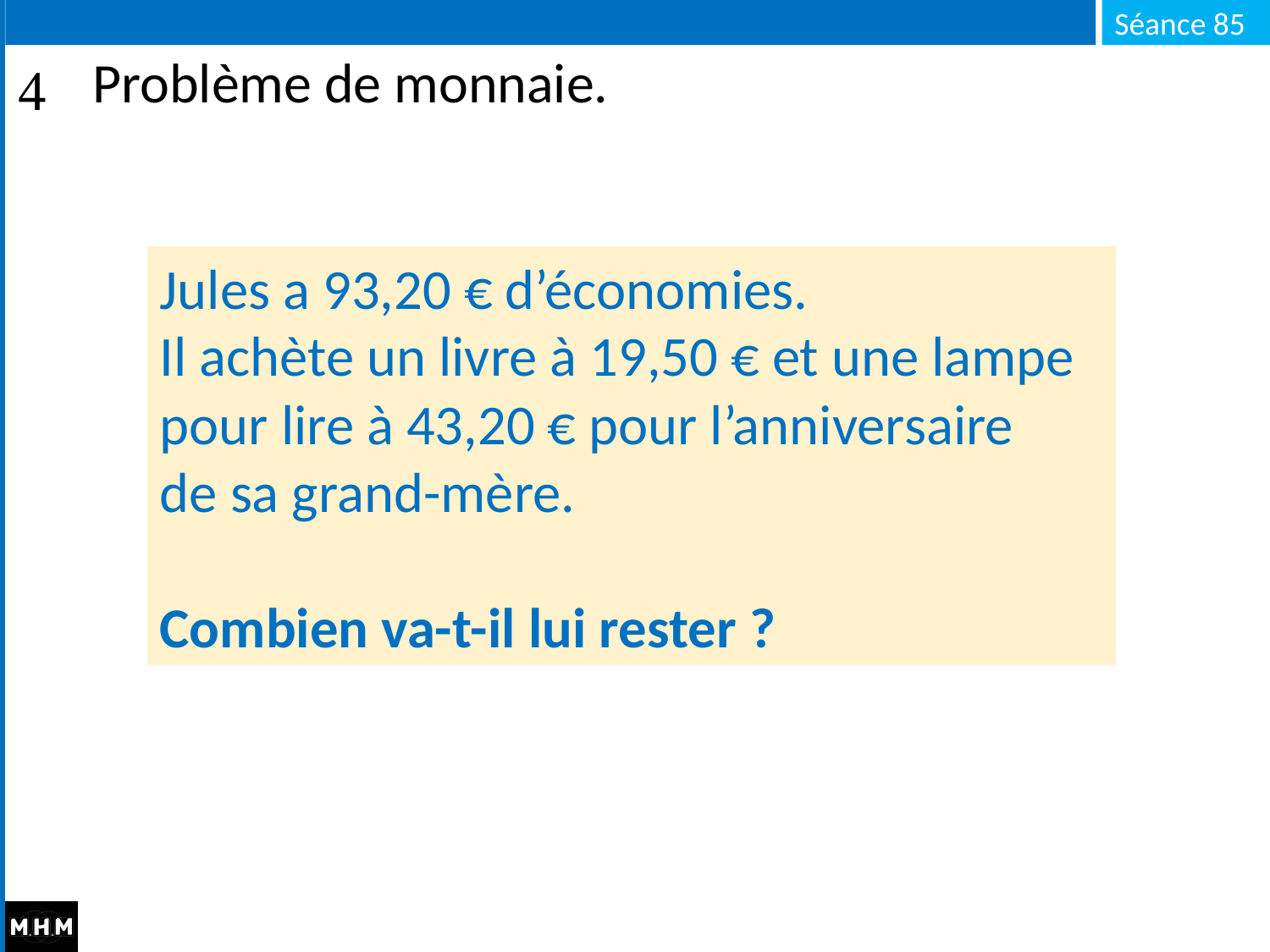

# Problème de monnaie.
Jules a 93,20 € d’économies.
Il achète un livre à 19,50 € et une lampe pour lire à 43,20 € pour l’anniversaire     de sa grand-mère.

Combien va-t-il lui rester ?